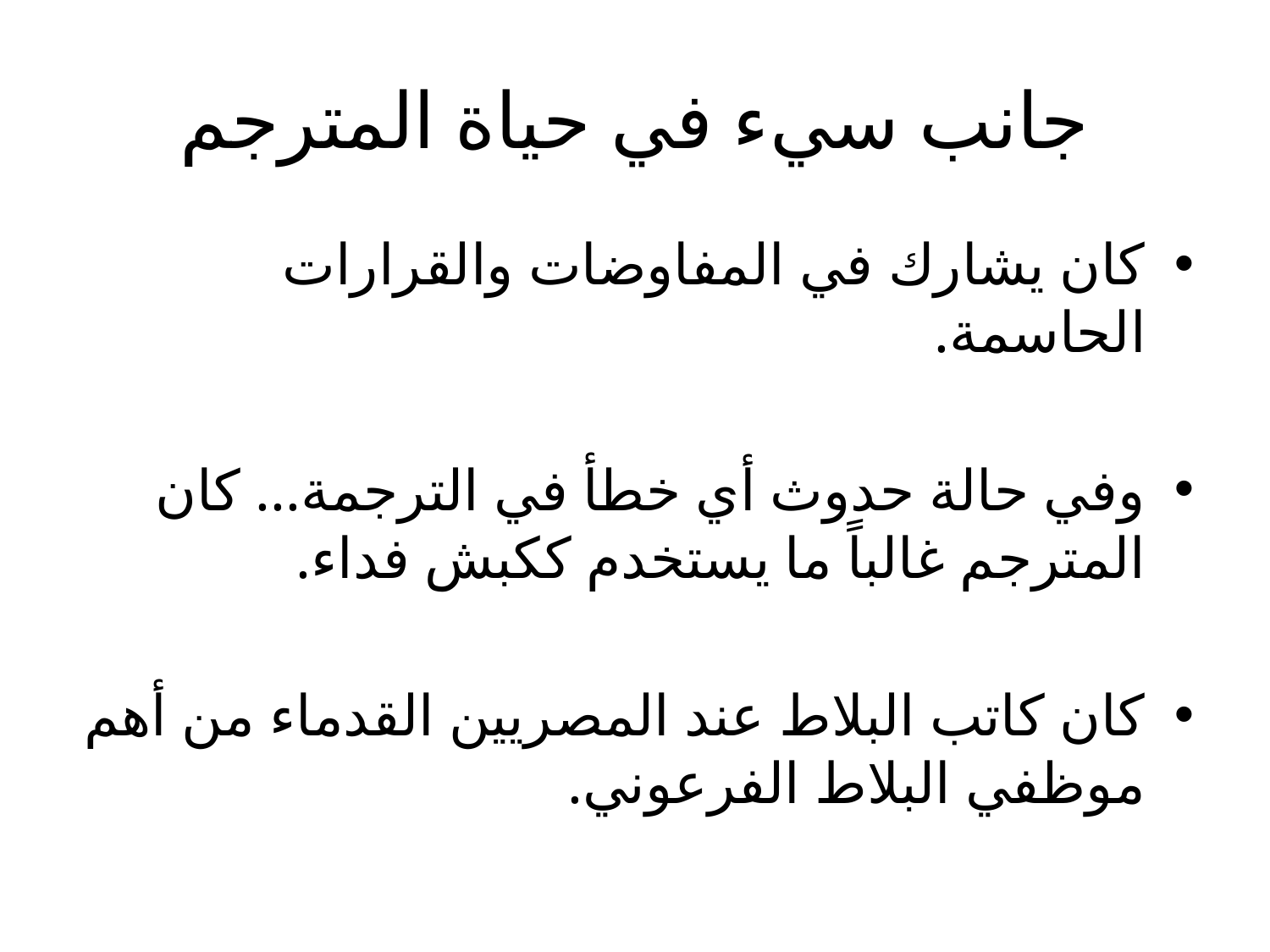

# جانب سيء في حياة المترجم
كان يشارك في المفاوضات والقرارات الحاسمة.

وفي حالة حدوث أي خطأ في الترجمة... كان المترجم غالباً ما يستخدم ككبش فداء.

كان كاتب البلاط عند المصريين القدماء من أهم موظفي البلاط الفرعوني.